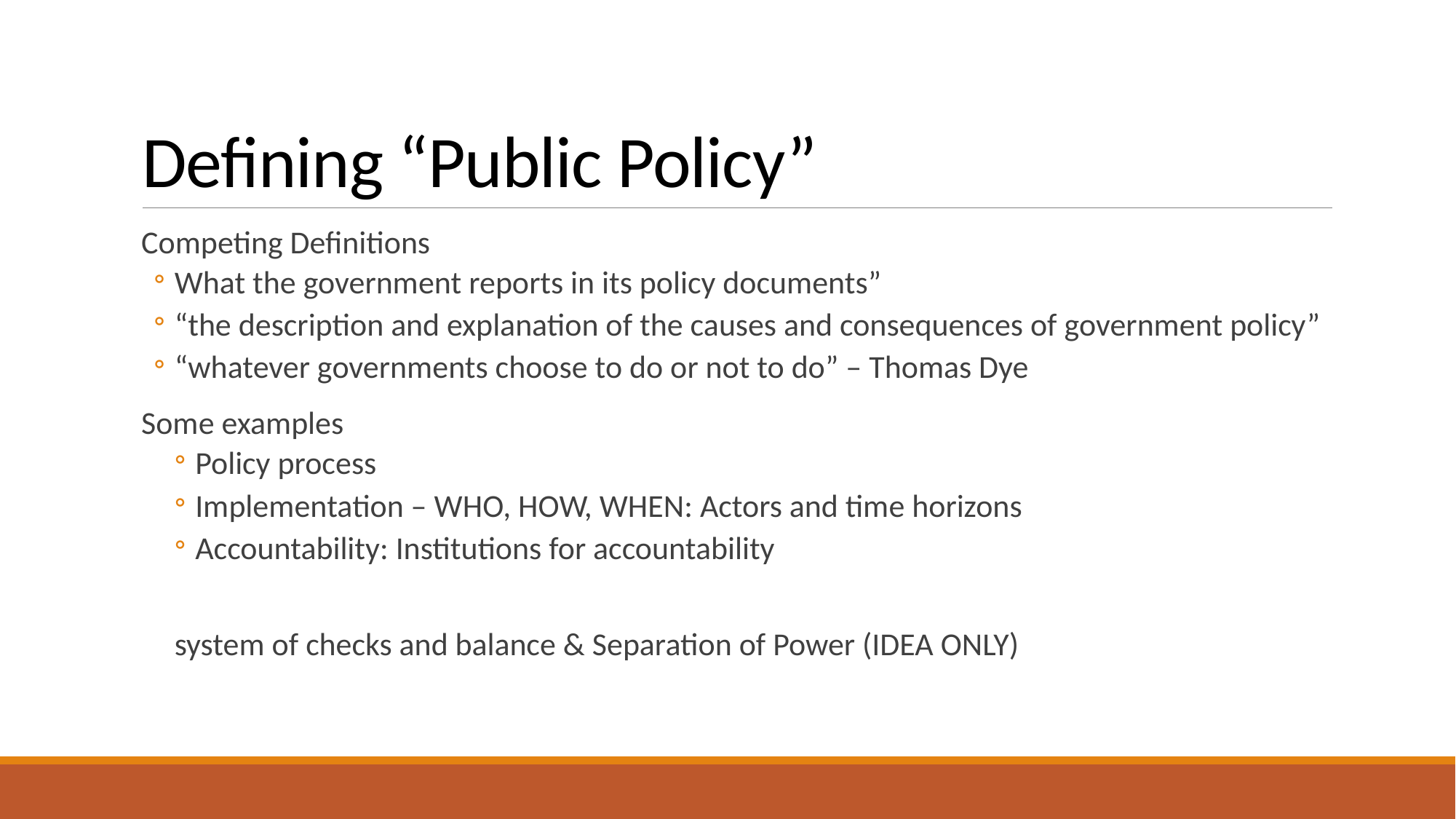

# Defining “Public Policy”
Competing Definitions
What the government reports in its policy documents”
“the description and explanation of the causes and consequences of government policy”
“whatever governments choose to do or not to do” – Thomas Dye
Some examples
Policy process
Implementation – WHO, HOW, WHEN: Actors and time horizons
Accountability: Institutions for accountability

system of checks and balance & Separation of Power (IDEA ONLY)